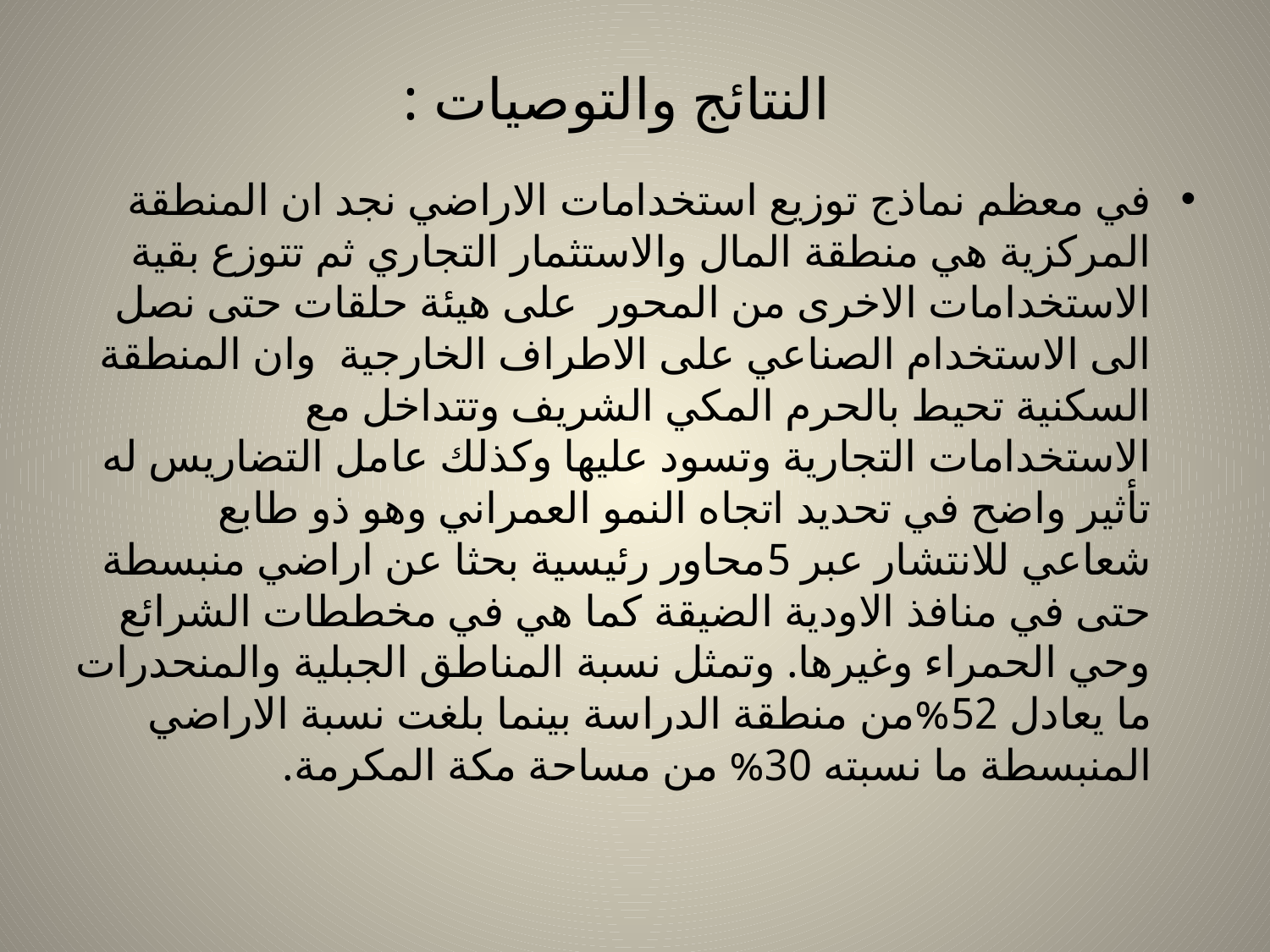

# النتائج والتوصيات :
في معظم نماذج توزيع استخدامات الاراضي نجد ان المنطقة المركزية هي منطقة المال والاستثمار التجاري ثم تتوزع بقية الاستخدامات الاخرى من المحور  على هيئة حلقات حتى نصل الى الاستخدام الصناعي على الاطراف الخارجية  وان المنطقة السكنية تحيط بالحرم المكي الشريف وتتداخل مع الاستخدامات التجارية وتسود عليها وكذلك عامل التضاريس له تأثير واضح في تحديد اتجاه النمو العمراني وهو ذو طابع شعاعي للانتشار عبر 5محاور رئيسية بحثا عن اراضي منبسطة حتى في منافذ الاودية الضيقة كما هي في مخططات الشرائع وحي الحمراء وغيرها. وتمثل نسبة المناطق الجبلية والمنحدرات ما يعادل 52%من منطقة الدراسة بينما بلغت نسبة الاراضي المنبسطة ما نسبته 30% من مساحة مكة المكرمة.